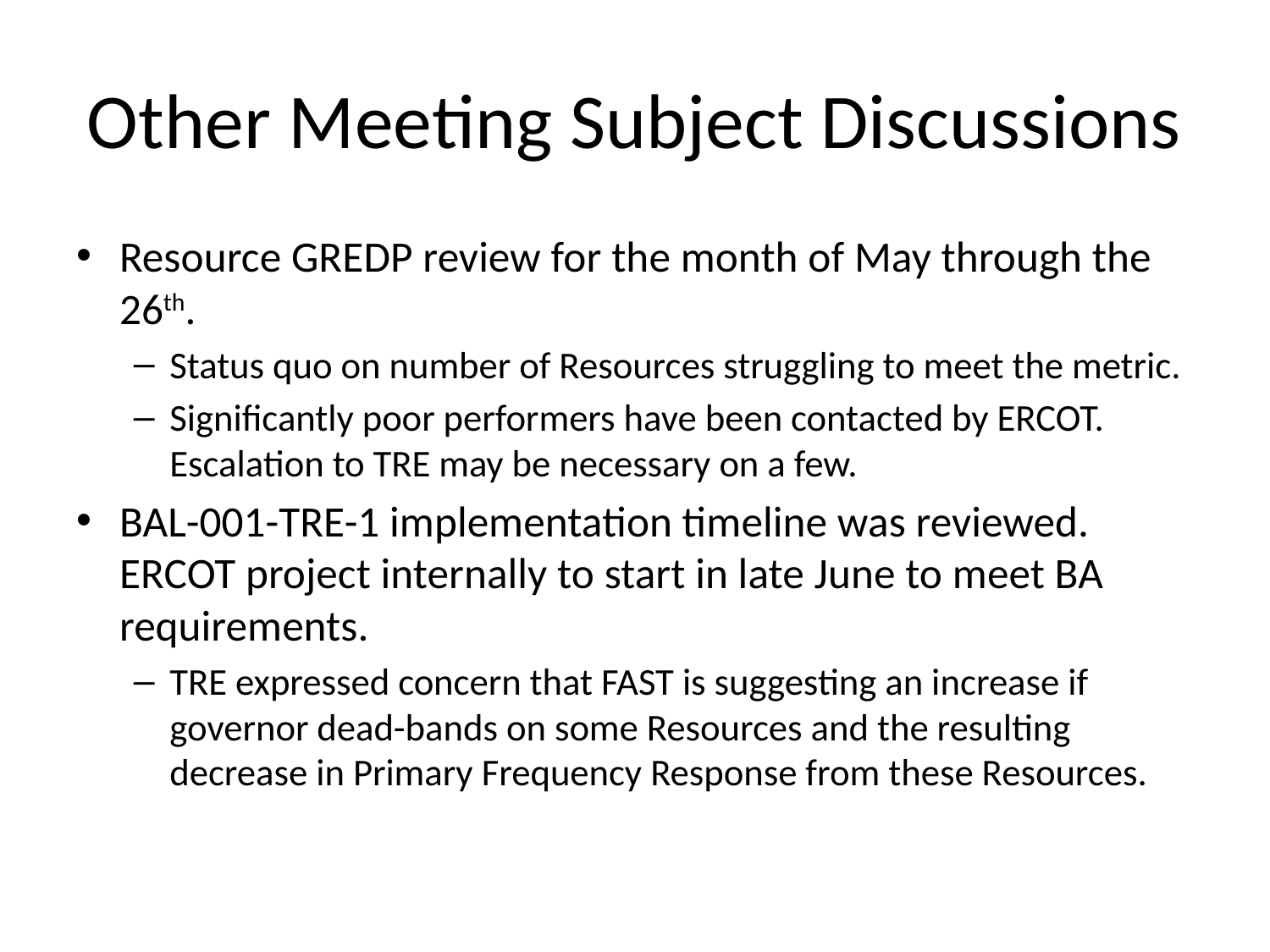

# Other Meeting Subject Discussions
Resource GREDP review for the month of May through the 26th.
Status quo on number of Resources struggling to meet the metric.
Significantly poor performers have been contacted by ERCOT.  Escalation to TRE may be necessary on a few.
BAL-001-TRE-1 implementation timeline was reviewed.  ERCOT project internally to start in late June to meet BA requirements.
TRE expressed concern that FAST is suggesting an increase if governor dead-bands on some Resources and the resulting decrease in Primary Frequency Response from these Resources.